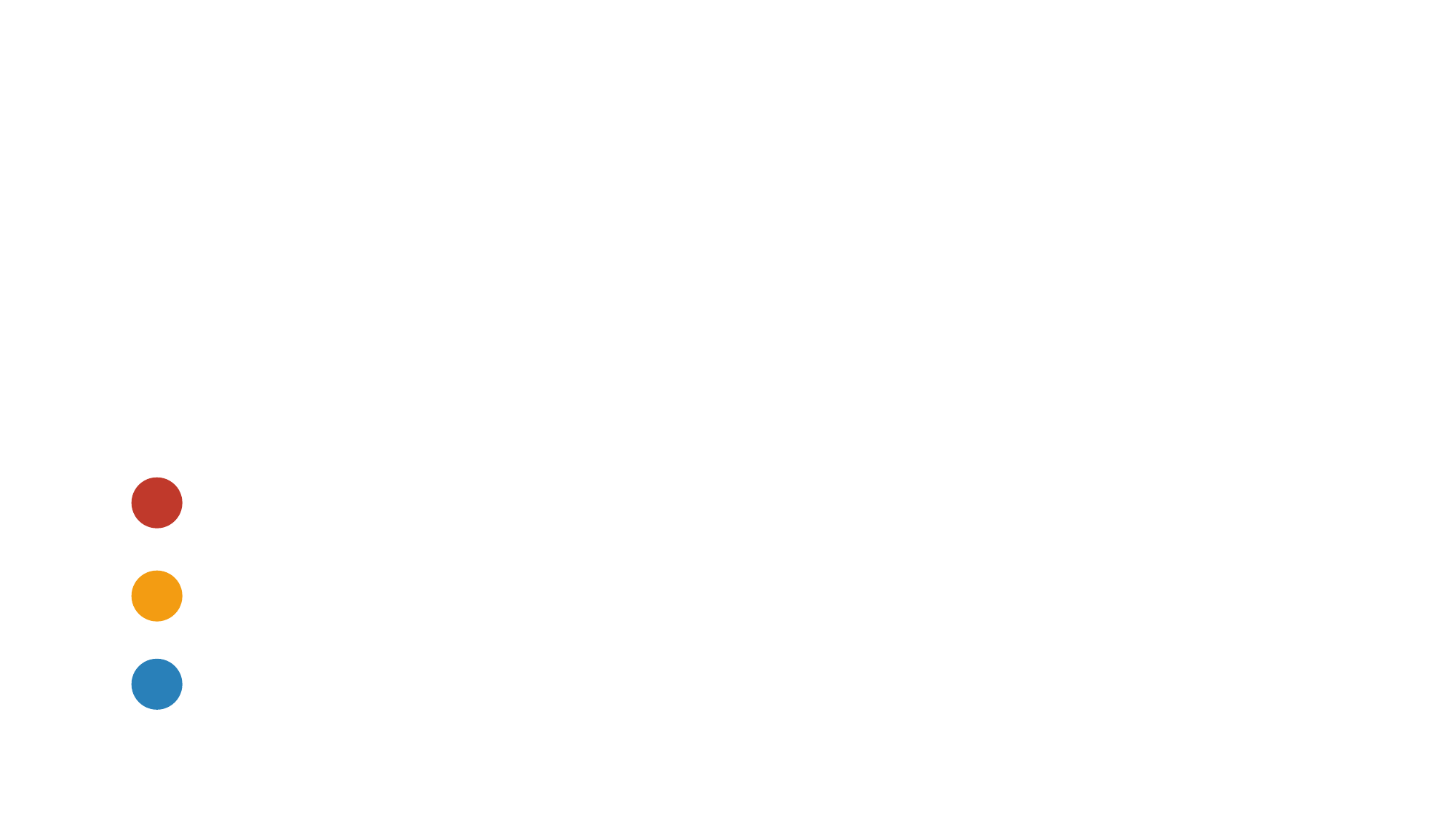

# Project Team Leader
Lorem ipsum dolor sit amet
Stephanie Scott Willia
Lorem ipsum is about to know more about her as our project leader. Best one she is. No more capble than her. As awesome as her team members. Lorem again here please mate. Whatever you want to insert here it is all up to you
PROBLEM SOLVER

Lorem ipsum dolor sit amet put any thing here
BEST LEADER

Lorem ipsum dolor sit amet put any thing here
NEW CHALLANGE QUEST TAKER

Lorem ipsum dolor sit amet put any thing here